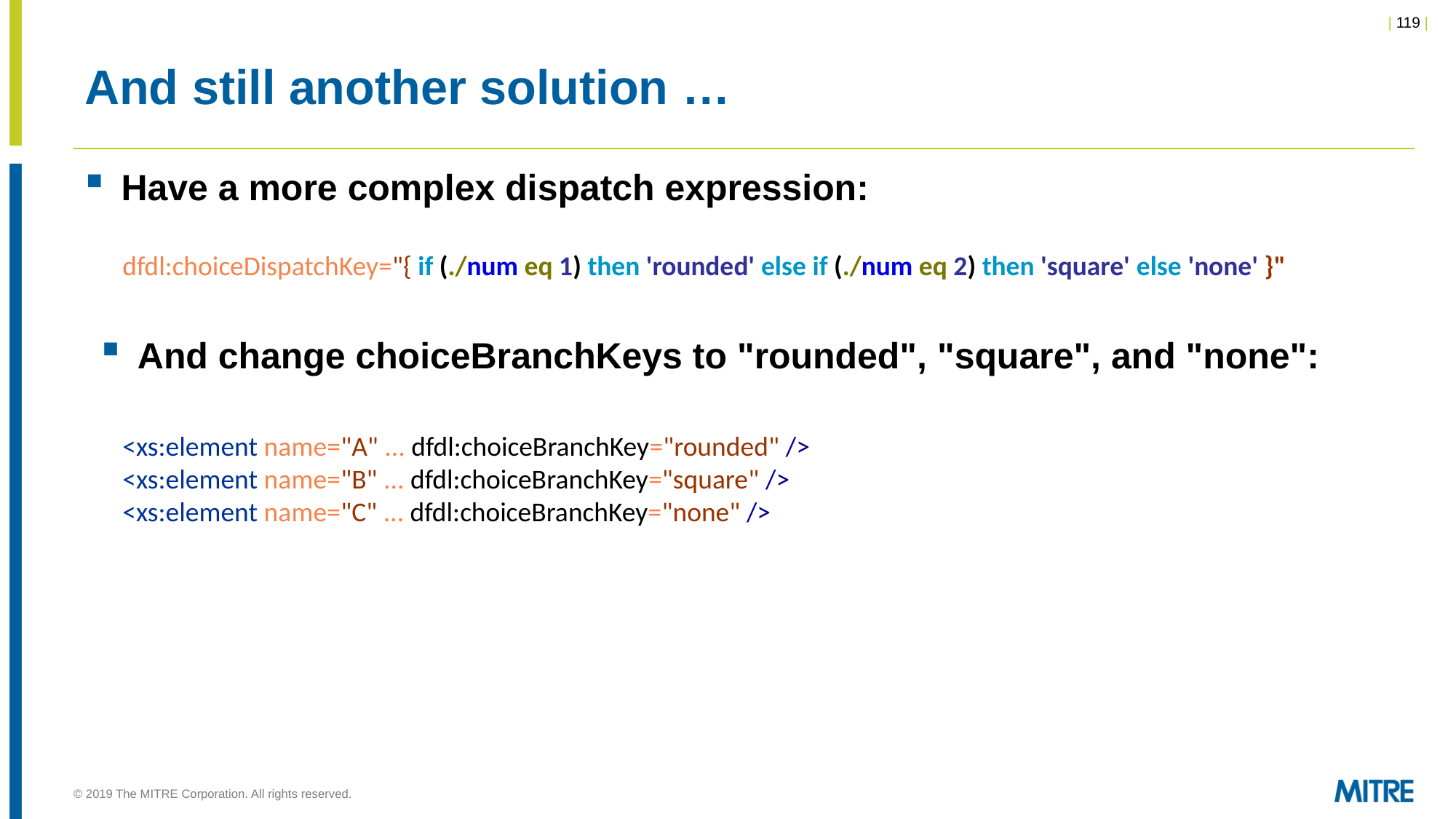

# And still another solution …
Have a more complex dispatch expression:
dfdl:choiceDispatchKey="{ if (./num eq 1) then 'rounded' else if (./num eq 2) then 'square' else 'none' }"
And change choiceBranchKeys to "rounded", "square", and "none":
<xs:element name="A" ... dfdl:choiceBranchKey="rounded" />
<xs:element name="B" ... dfdl:choiceBranchKey="square" />
<xs:element name="C" ... dfdl:choiceBranchKey="none" />
© 2019 The MITRE Corporation. All rights reserved.